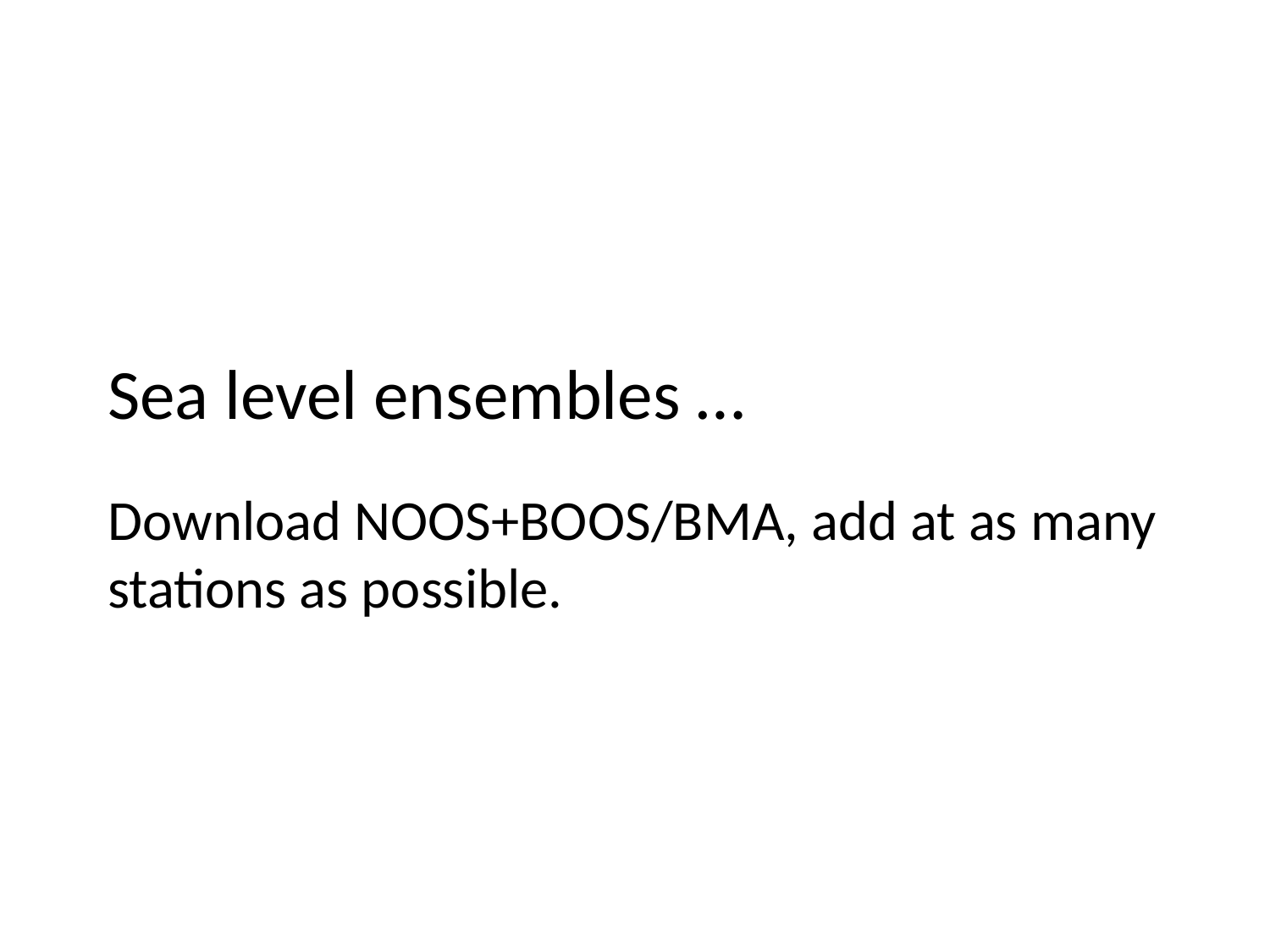

# Sea level ensembles … Download NOOS+BOOS/BMA, add at as many stations as possible.